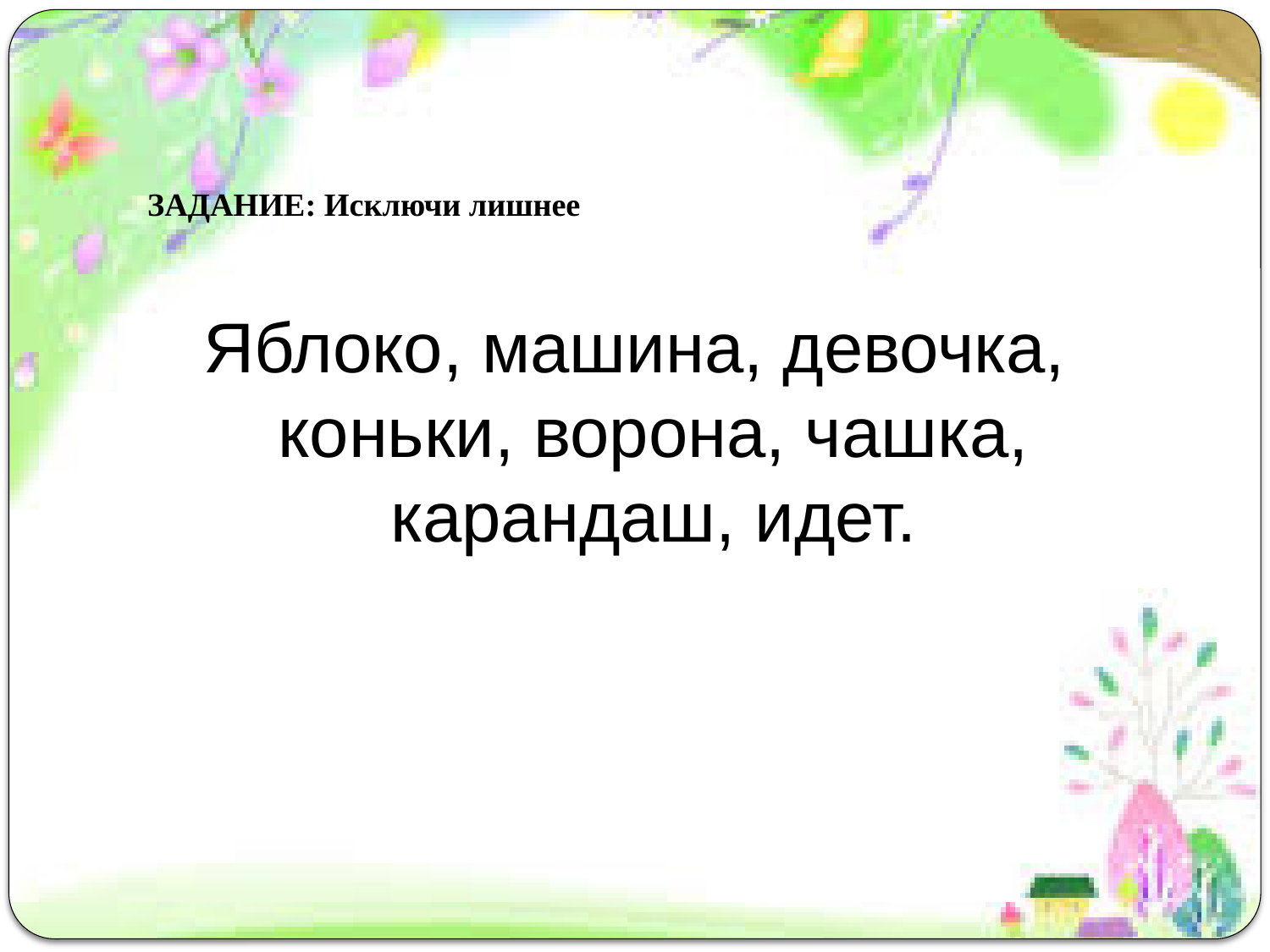

# ЗАДАНИЕ: Исключи лишнее
Яблоко, машина, девочка, коньки, ворона, чашка, карандаш, идет.